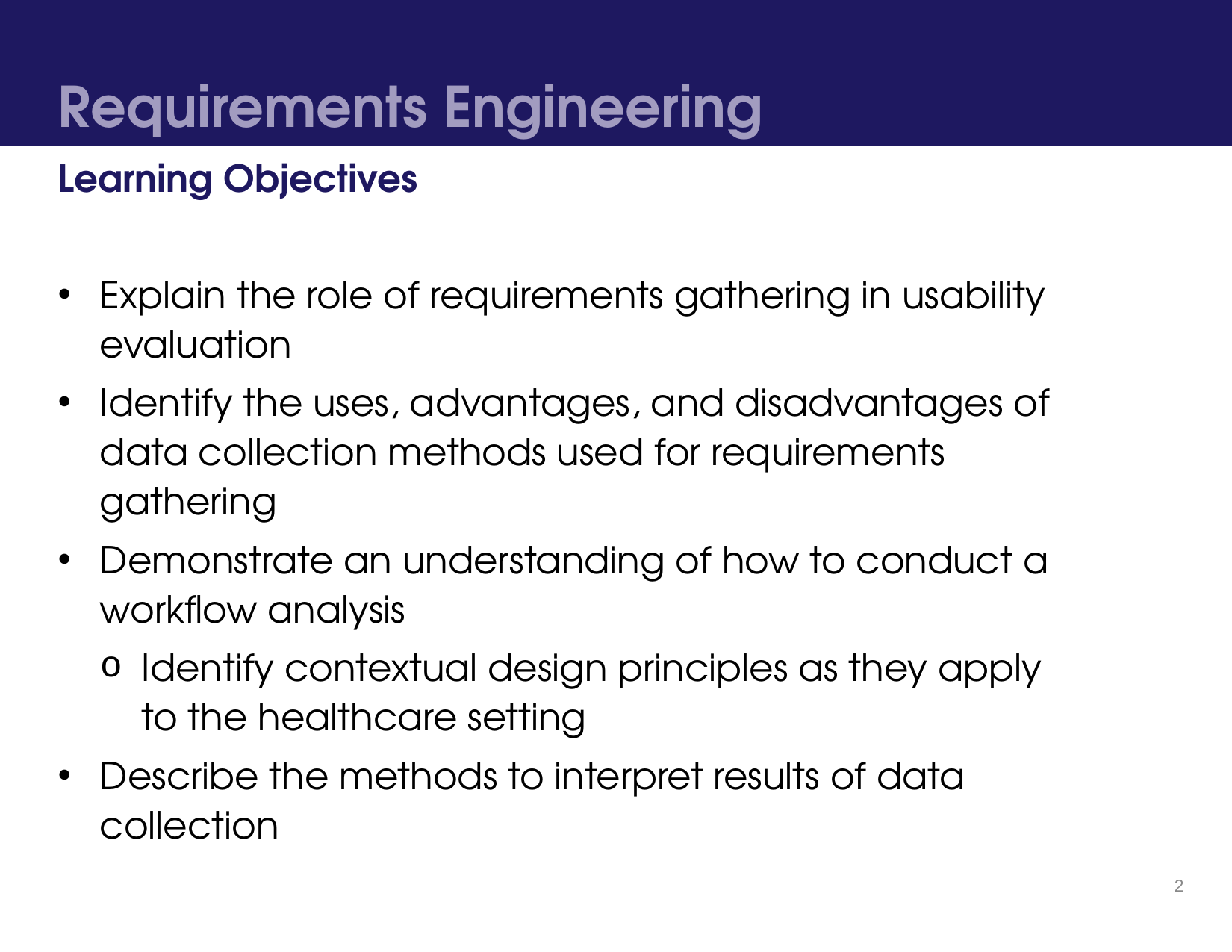

# Requirements Engineering
Learning Objectives
Explain the role of requirements gathering in usability evaluation
Identify the uses, advantages, and disadvantages of data collection methods used for requirements gathering
Demonstrate an understanding of how to conduct a workflow analysis
Identify contextual design principles as they apply to the healthcare setting
Describe the methods to interpret results of data collection
2